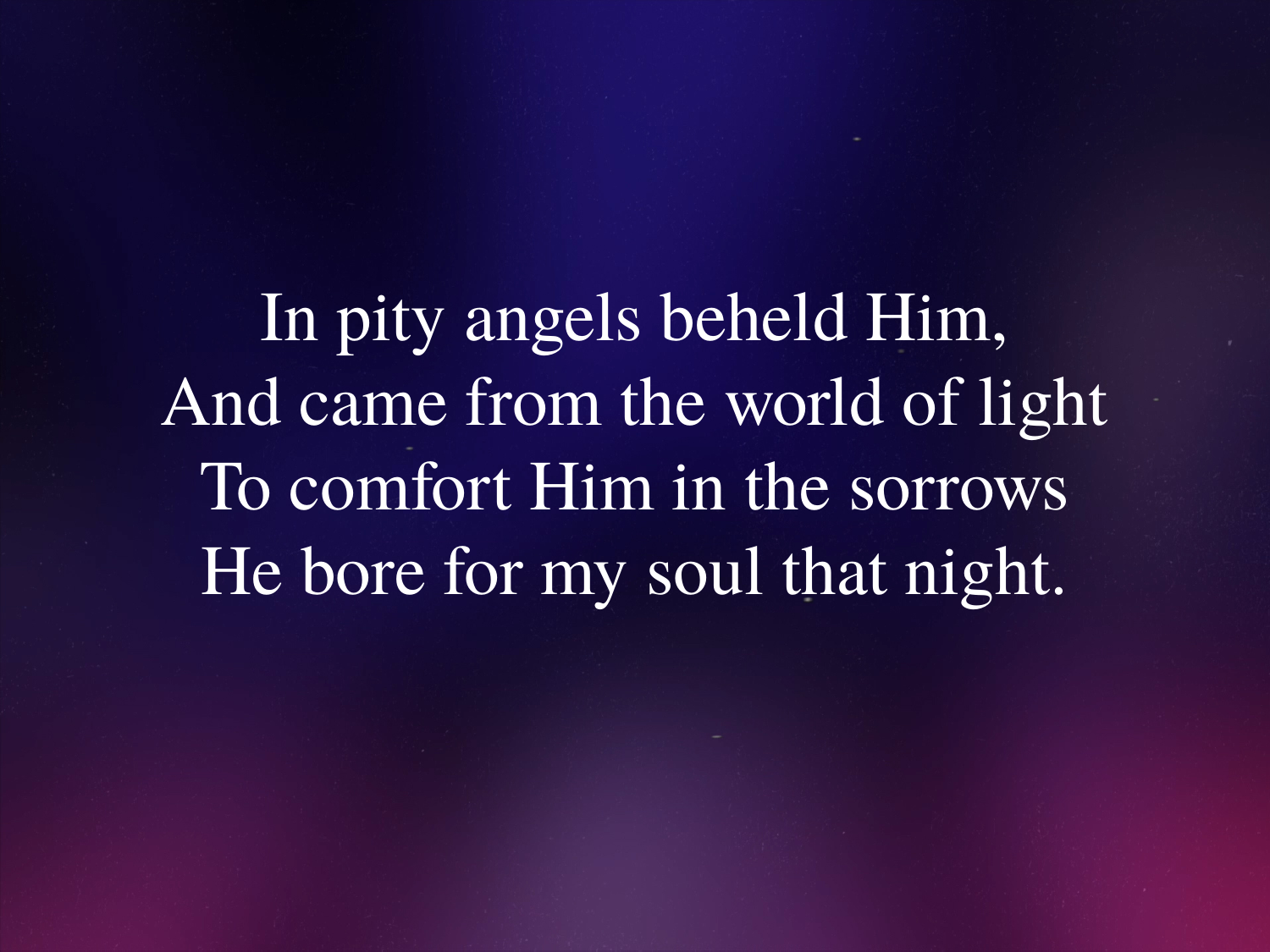

# In pity angels beheld Him, And came from the world of light To comfort Him in the sorrows He bore for my soul that night.